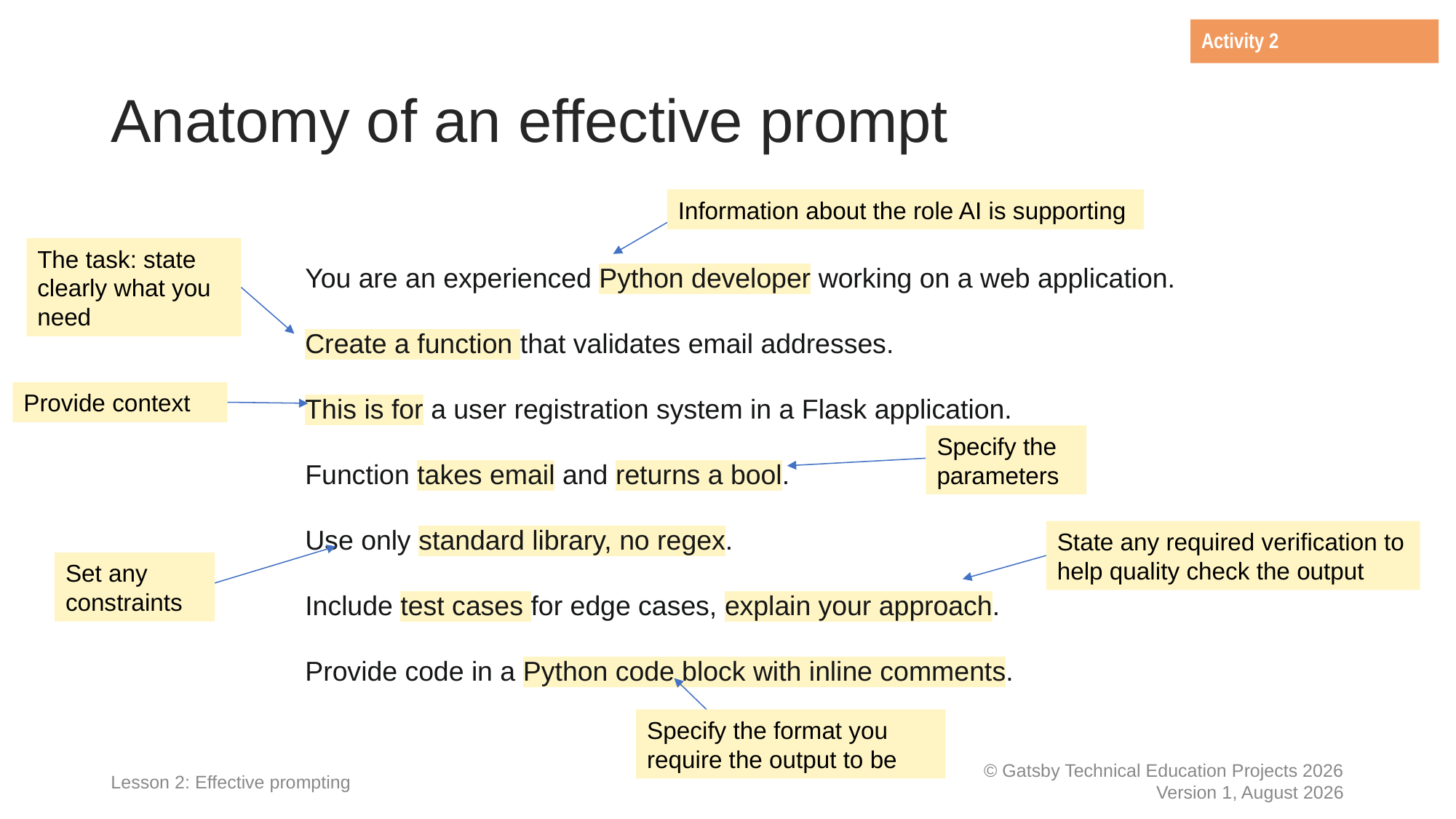

Activity 2
# Anatomy of an effective prompt
Information about the role AI is supporting
You are an experienced Python developer working on a web application.
Create a function that validates email addresses.
This is for a user registration system in a Flask application.
Function takes email and returns a bool.
Use only standard library, no regex.
Include test cases for edge cases, explain your approach.
Provide code in a Python code block with inline comments.
The task: state clearly what you need
Provide context
Specify the parameters
State any required verification to help quality check the output
Set any constraints
Specify the format you require the output to be
Lesson 2: Effective prompting